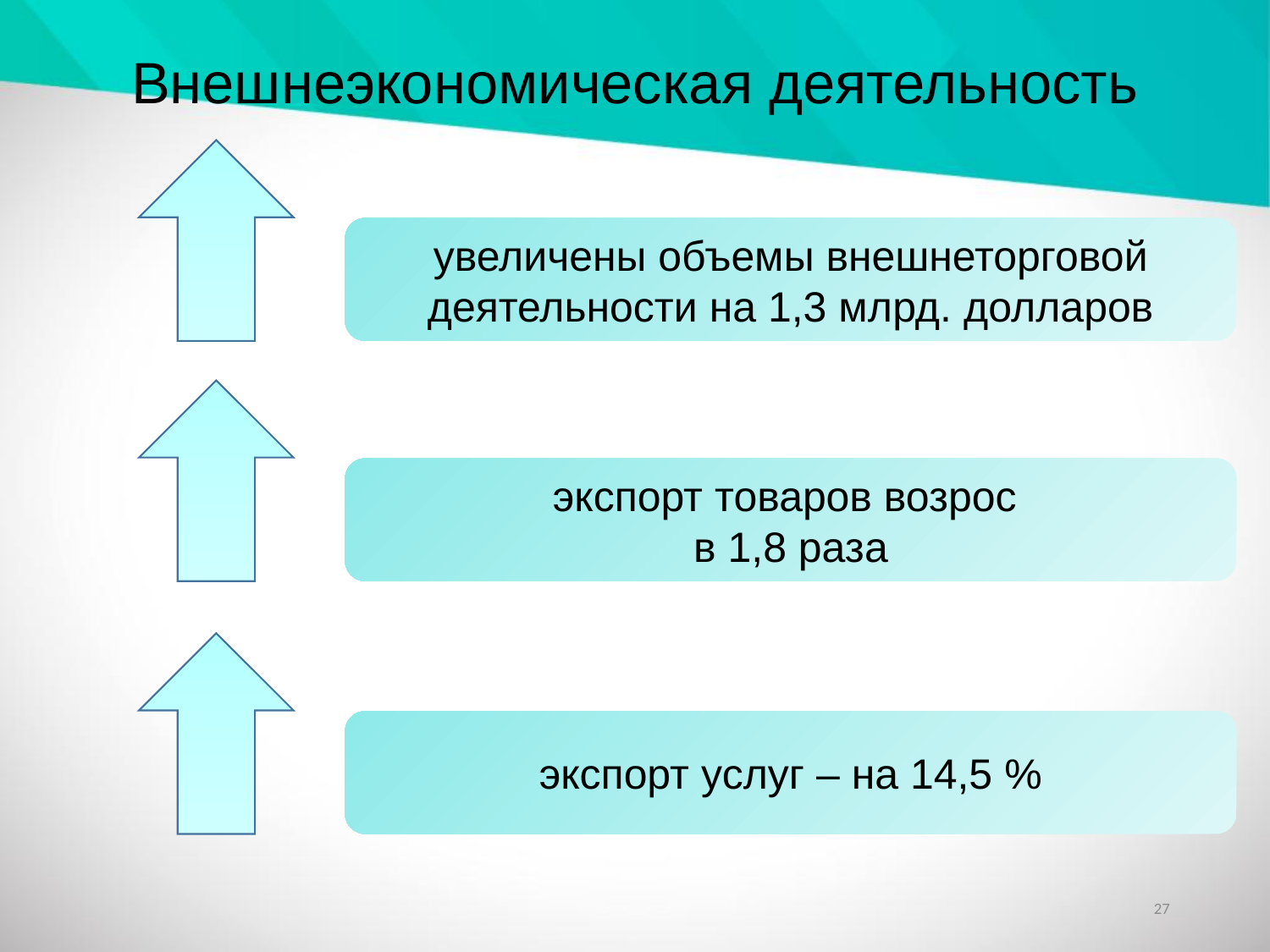

Внешнеэкономическая деятельность

увеличены объемы внешнеторговой деятельности на 1,3 млрд. долларов

экспорт товаров возрос
в 1,8 раза

экспорт услуг – на 14,5 %
27